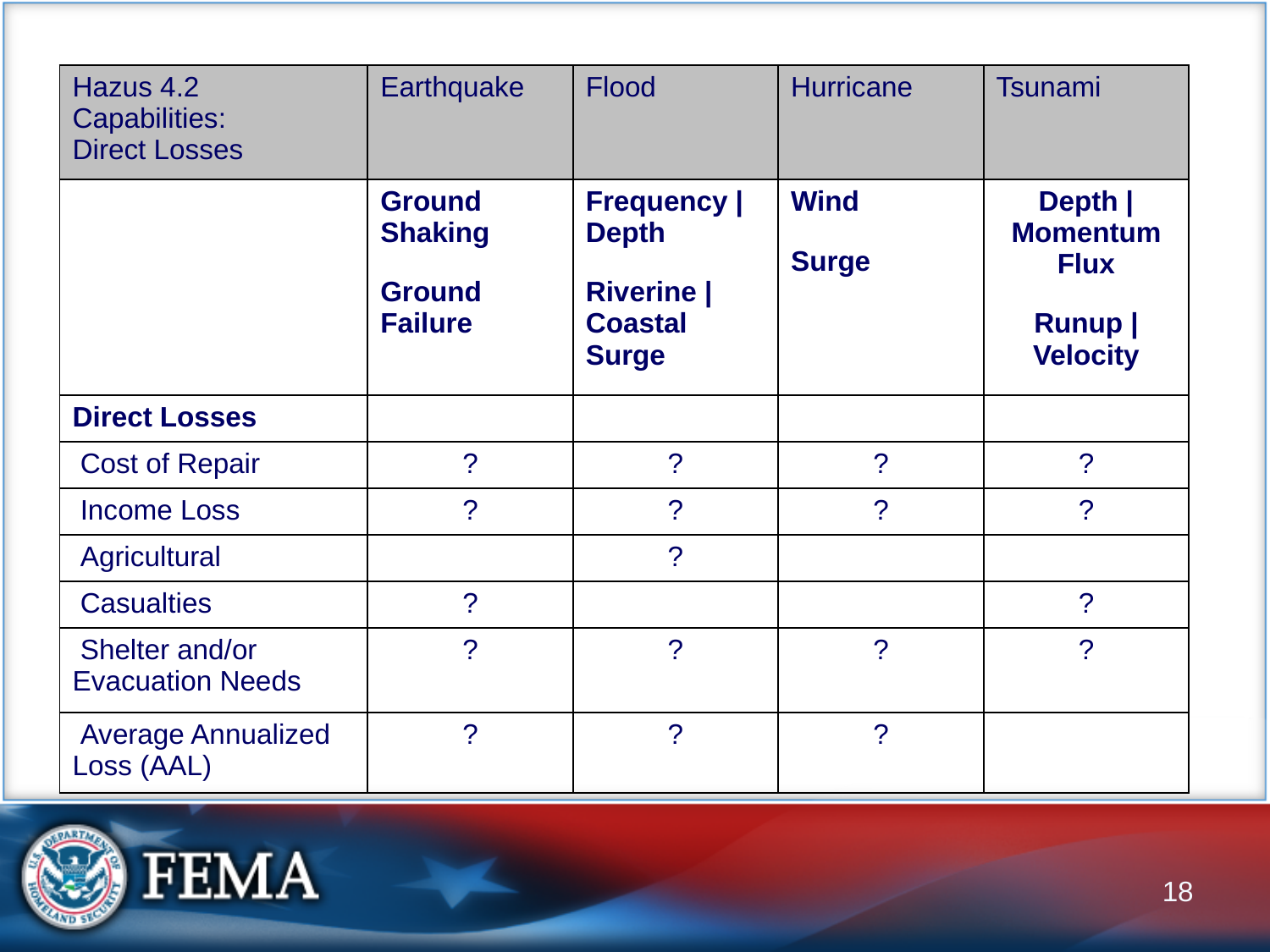

| Hazus 4.2 Capabilities: Direct Losses | Earthquake | Flood | Hurricane | Tsunami |
| --- | --- | --- | --- | --- |
|  | Ground Shaking Ground Failure | Frequency | Depth Riverine | Coastal Surge | Wind Surge | Depth | Momentum Flux Runup | Velocity |
| Direct Losses |  |  |  |  |
| Cost of Repair | ? | ? | ? | ? |
| Income Loss | ? | ? | ? | ? |
| Agricultural |  | ? |  |  |
| Casualties | ? |  |  | ? |
| Shelter and/or Evacuation Needs | ? | ? | ? | ? |
| Average Annualized Loss (AAL) | ? | ? | ? |  |
18